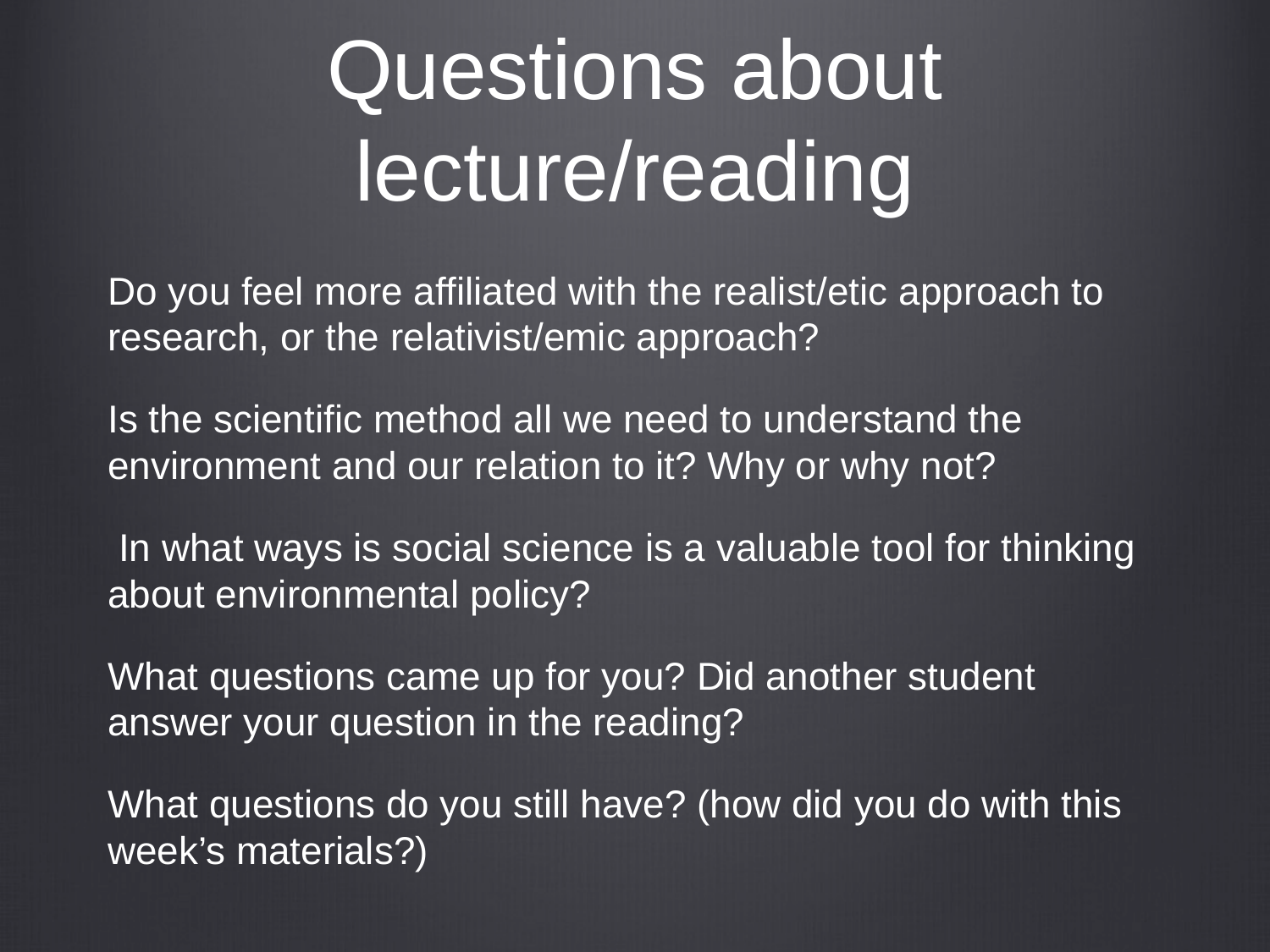

# Questions about lecture/reading
Do you feel more affiliated with the realist/etic approach to research, or the relativist/emic approach?
Is the scientific method all we need to understand the environment and our relation to it? Why or why not?
 In what ways is social science is a valuable tool for thinking about environmental policy?
What questions came up for you? Did another student answer your question in the reading?
What questions do you still have? (how did you do with this week’s materials?)